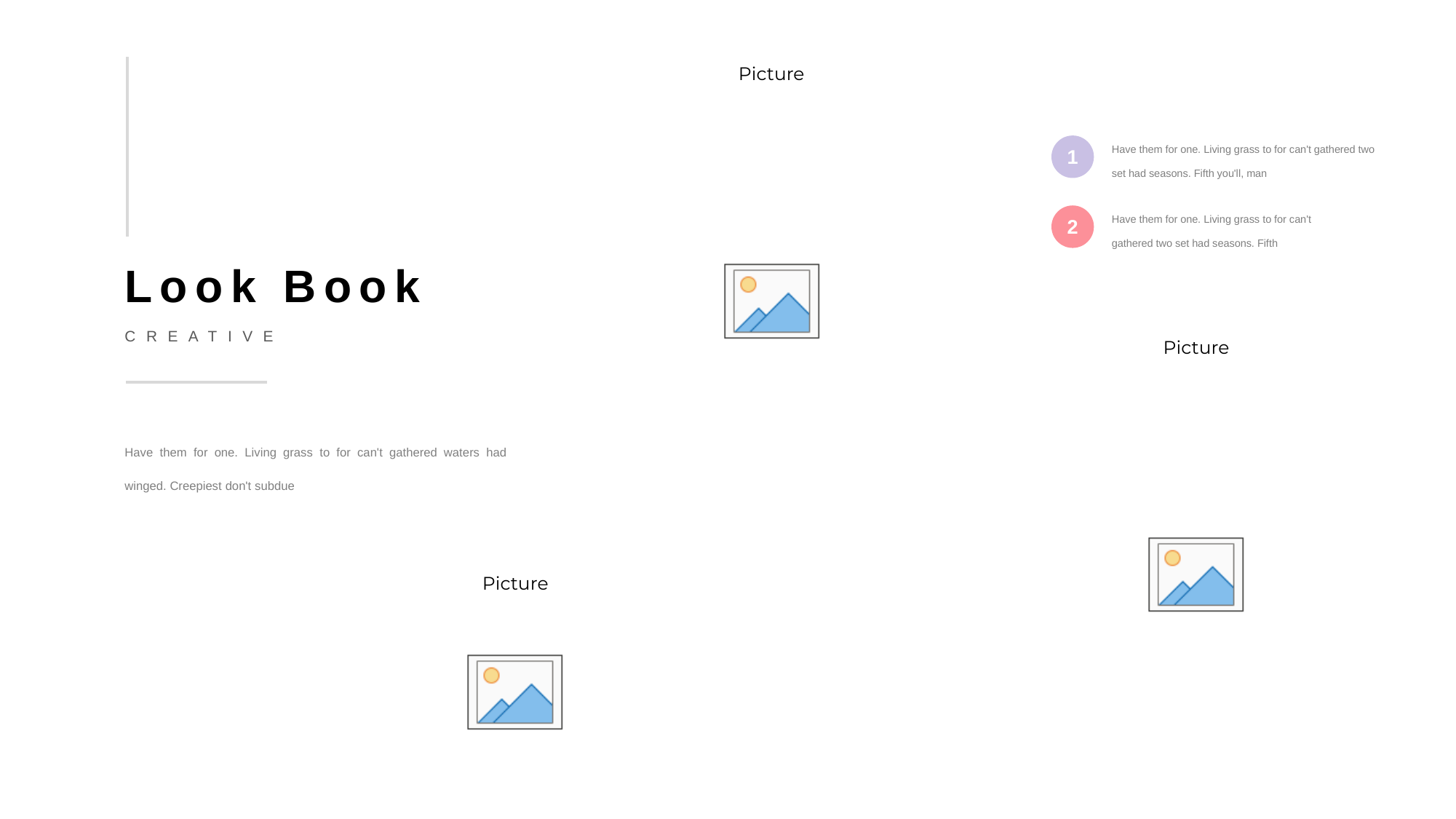

Look Book
CREATIVE

Have them for one. Living grass to for can't gathered two set had seasons. Fifth you'll, man

1
Have them for one. Living grass to for can't gathered two set had seasons. Fifth

2

Have them for one. Living grass to for can't gathered waters had winged. Creepiest don't subdue